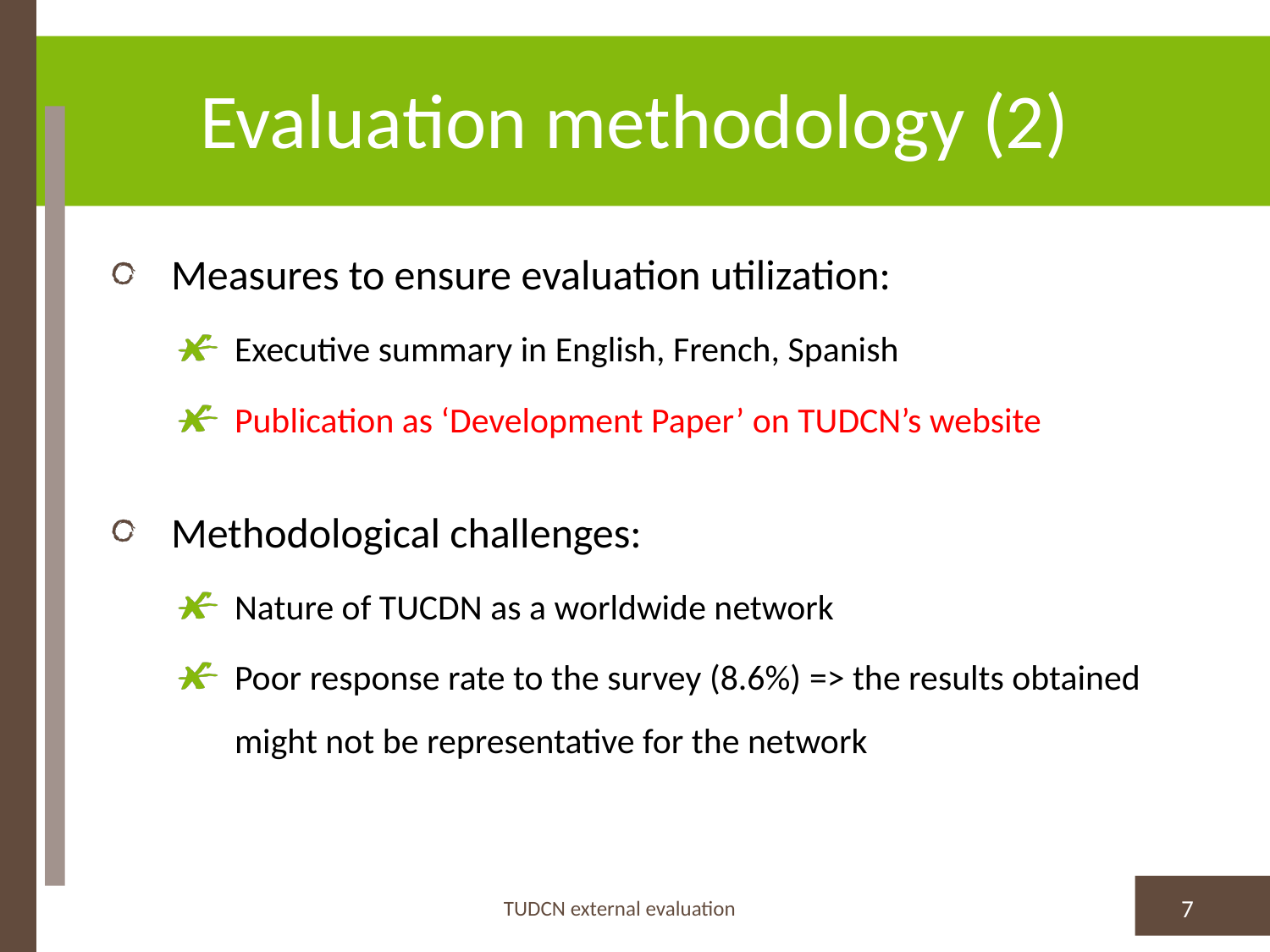

# Evaluation methodology (2)
Measures to ensure evaluation utilization:
Executive summary in English, French, Spanish
Publication as ‘Development Paper’ on TUDCN’s website
Methodological challenges:
Nature of TUCDN as a worldwide network
Poor response rate to the survey (8.6%) => the results obtained might not be representative for the network
TUDCN external evaluation
7